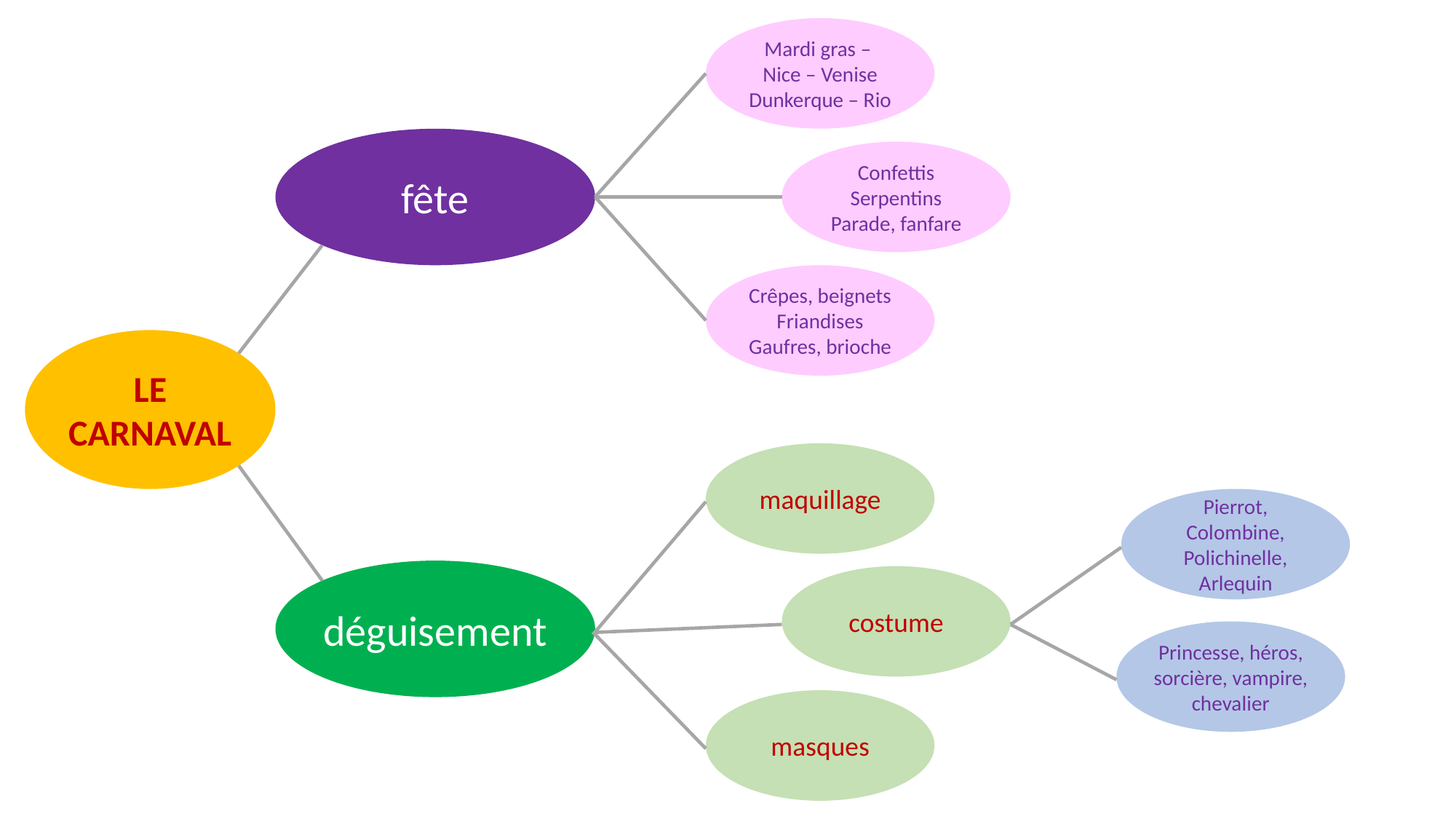

Mardi gras –
Nice – Venise
Dunkerque – Rio
fête
Confettis
Serpentins
Parade, fanfare
Crêpes, beignets
Friandises
Gaufres, brioche
LE CARNAVAL
maquillage
Pierrot, Colombine,
Polichinelle, Arlequin
déguisement
costume
Princesse, héros, sorcière, vampire,
chevalier
masques